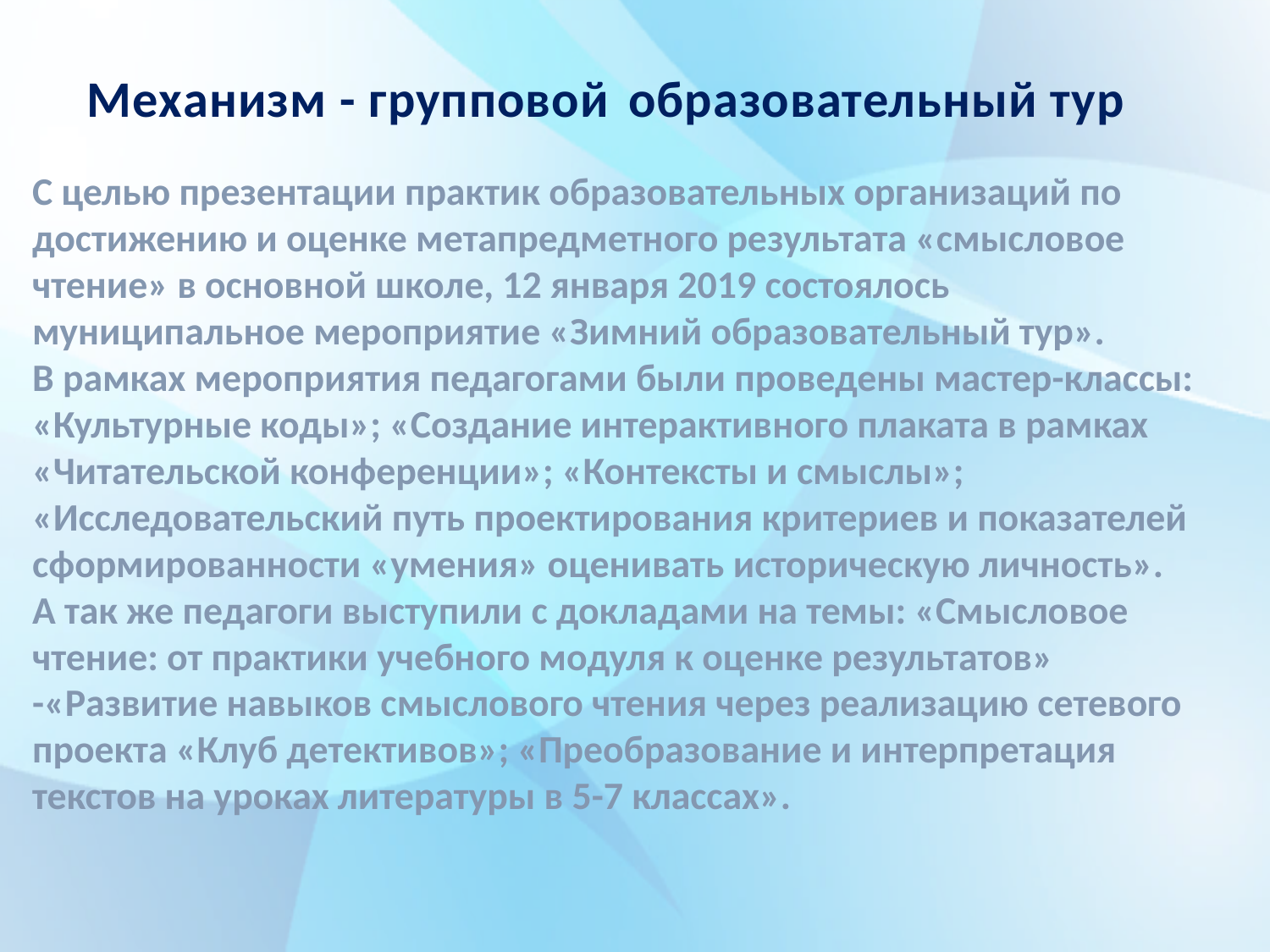

# Механизм - групповой образовательный тур

С целью презентации практик образовательных организаций по достижению и оценке метапредметного результата «смысловое чтение» в основной школе, 12 января 2019 состоялось муниципальное мероприятие «Зимний образовательный тур».
В рамках мероприятия педагогами были проведены мастер-классы: «Культурные коды»; «Создание интерактивного плаката в рамках «Читательской конференции»; «Контексты и смыслы»; «Исследовательский путь проектирования критериев и показателей сформированности «умения» оценивать историческую личность».
А так же педагоги выступили с докладами на темы: «Смысловое чтение: от практики учебного модуля к оценке результатов» -«Развитие навыков смыслового чтения через реализацию сетевого проекта «Клуб детективов»; «Преобразование и интерпретация текстов на уроках литературы в 5-7 классах».